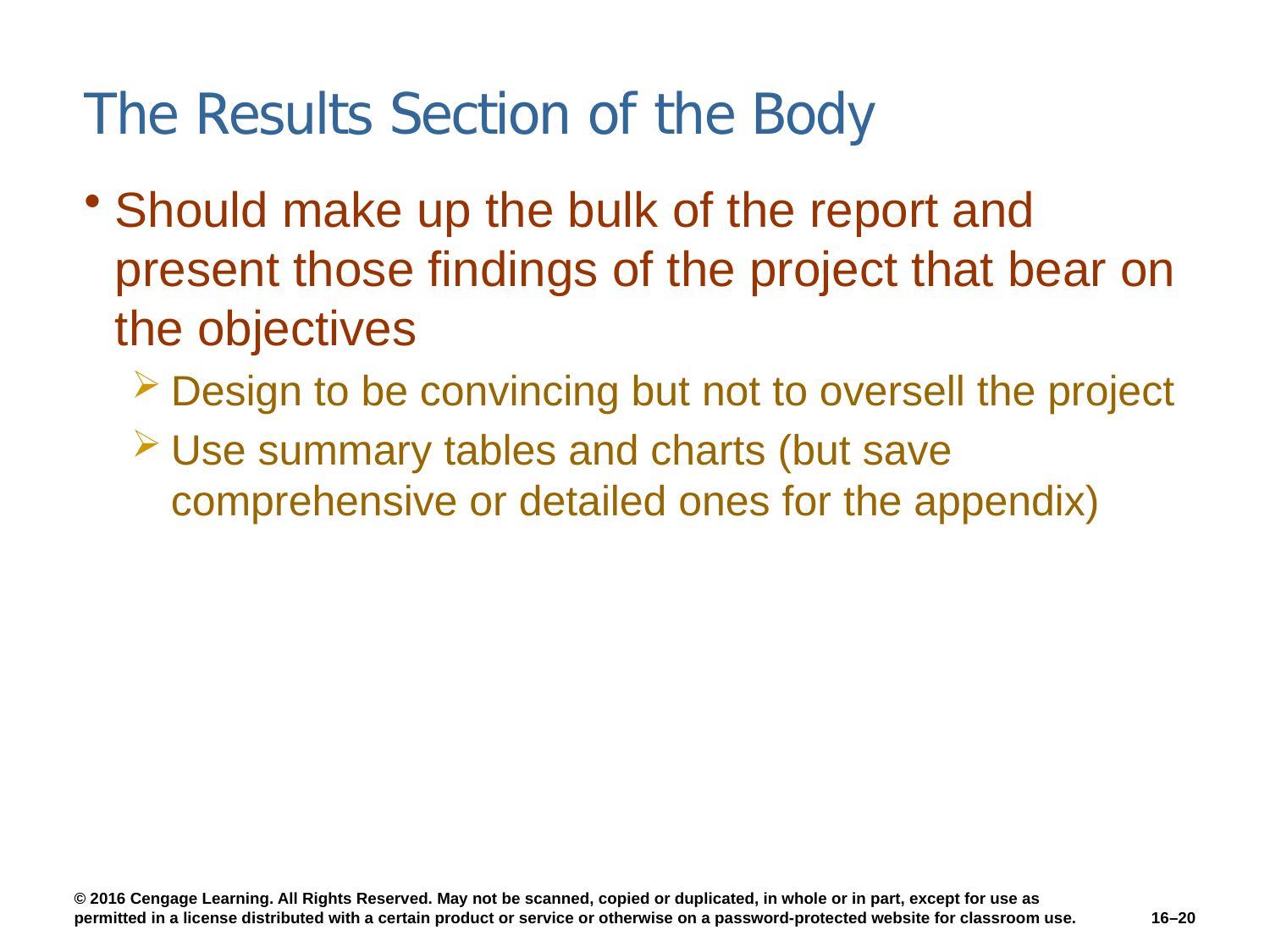

# The Results Section of the Body
Should make up the bulk of the report and present those findings of the project that bear on the objectives
Design to be convincing but not to oversell the project
Use summary tables and charts (but save comprehensive or detailed ones for the appendix)

16–20
© 2016 Cengage Learning. All Rights Reserved. May not be scanned, copied or duplicated, in whole or in part, except for use as permitted in a license distributed with a certain product or service or otherwise on a password-protected website for classroom use.